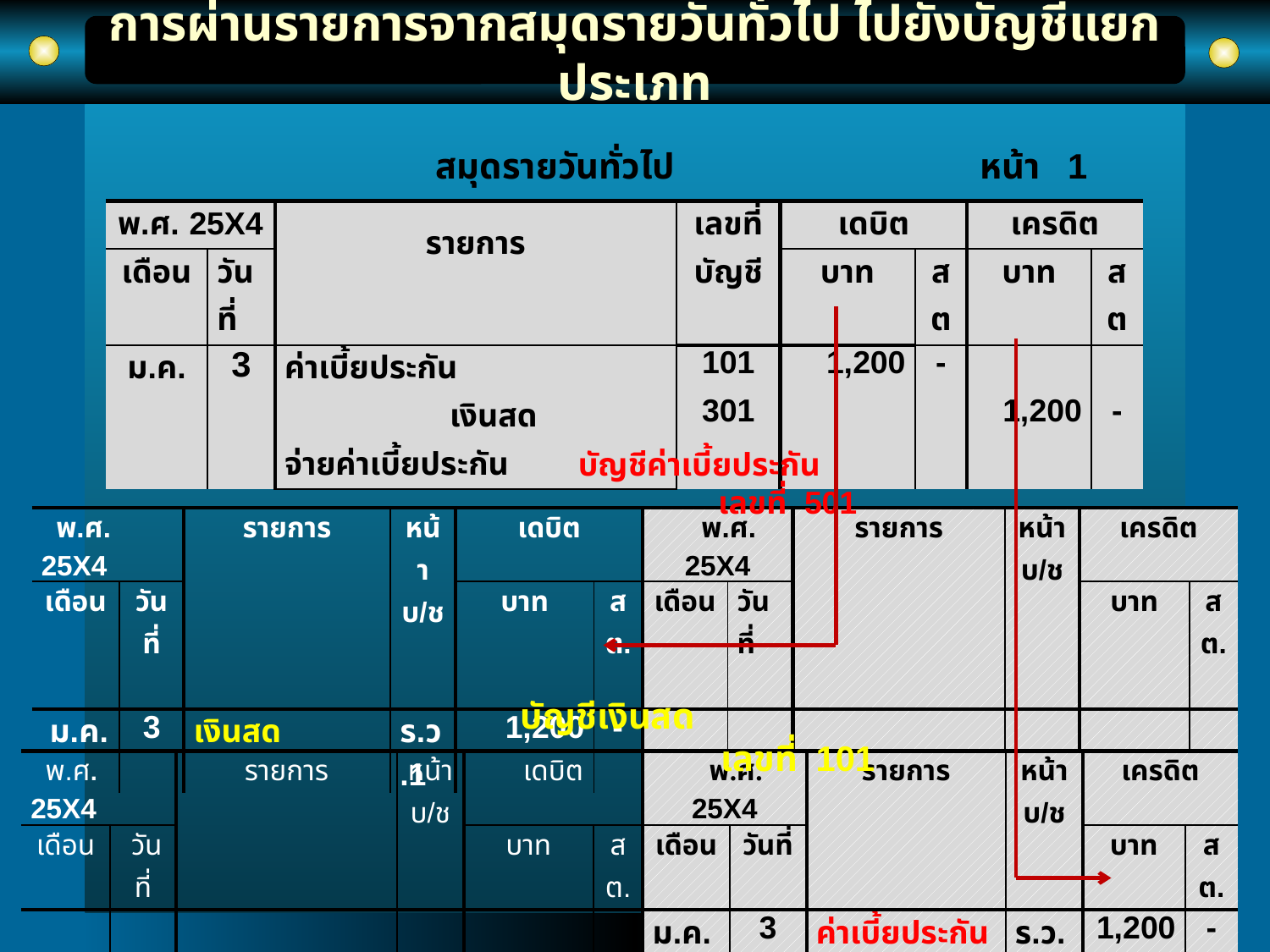

# การผ่านรายการจากสมุดรายวันทั่วไป ไปยังบัญชีแยกประเภท
สมุดรายวันทั่วไป			    หน้า   1
| พ.ศ. 25X4 |  | รายการ | เลขที่ | เดบิต |  | เครดิต |  |
| --- | --- | --- | --- | --- | --- | --- | --- |
| เดือน | วันที่ |  | บัญชี | บาท | สต | บาท | สต |
| ม.ค. | 3 | ค่าเบี้ยประกัน | 101 | 1,200 | - |  |  |
|  |  | เงินสด | 301 |  |  | 1,200 | - |
|  |  | จ่ายค่าเบี้ยประกัน |  |  |  |  |  |
       บัญชีค่าเบี้ยประกัน                                                                       เลขที่  501
| พ.ศ. 25X4 |  | รายการ | หน้า บ/ช | เดบิต |  | พ.ศ. 25X4 |  | รายการ | หน้า บ/ช | เครดิต |  |
| --- | --- | --- | --- | --- | --- | --- | --- | --- | --- | --- | --- |
| เดือน | วันที่ |  |  | บาท | สต. | เดือน | วันที่ |  |  | บาท | สต. |
| ม.ค. | 3 | เงินสด | ร.ว.1 | 1,200 | - |  |  |  |  |  |  |
บัญชีเงินสด                                                                             เลขที่  101
| พ.ศ. 25X4 |  | รายการ | หน้า บ/ช | เดบิต |  | พ.ศ. 25X4 |  | รายการ | หน้า บ/ช | เครดิต |  |
| --- | --- | --- | --- | --- | --- | --- | --- | --- | --- | --- | --- |
| เดือน | วันที่ |  |  | บาท | สต. | เดือน | วันที่ |  |  | บาท | สต. |
|  |  |  |  |  |  | ม.ค. | 3 | ค่าเบี้ยประกัน | ร.ว.1 | 1,200 | - |